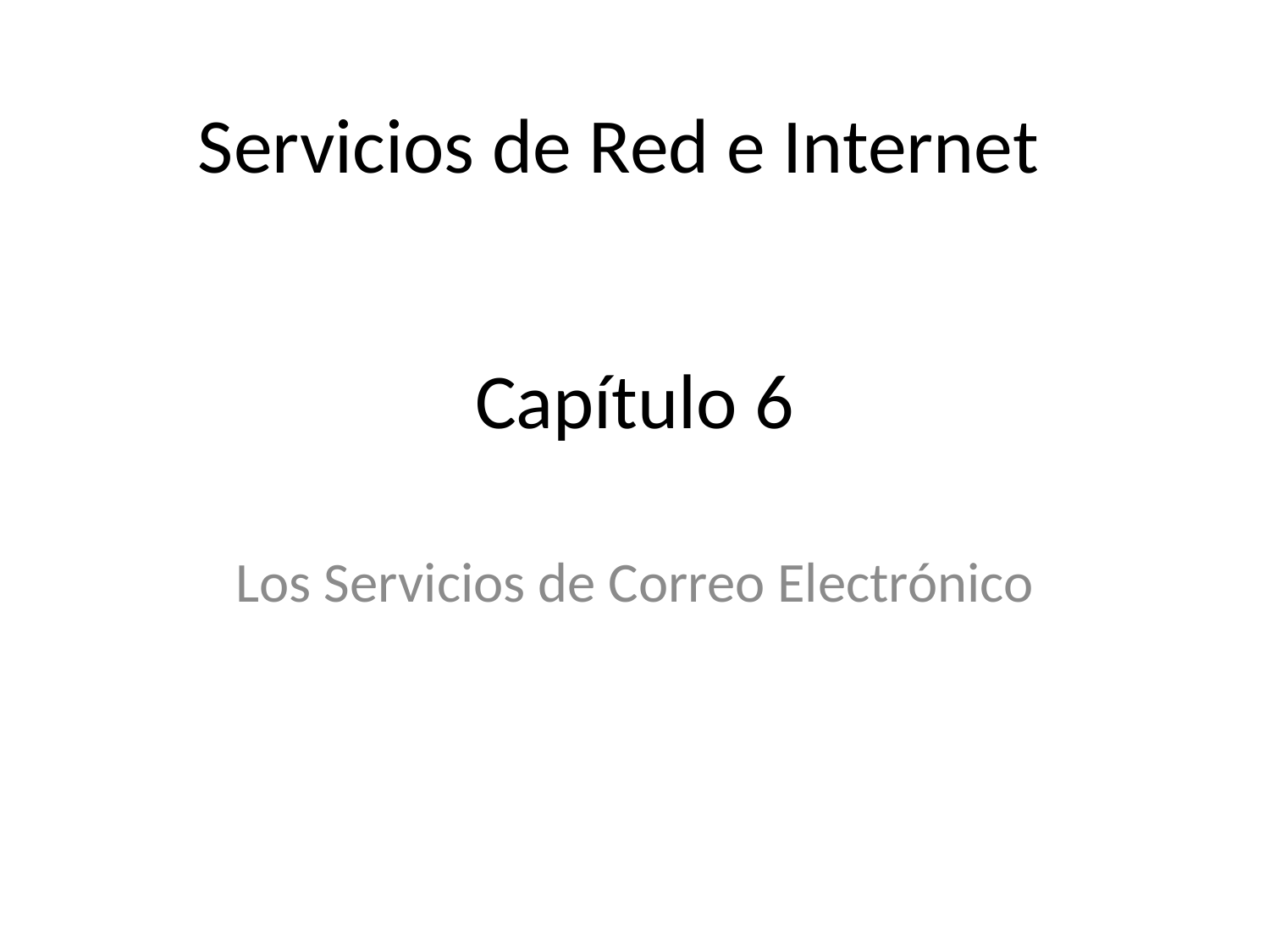

Servicios de Red e Internet
# Capítulo 6
Los Servicios de Correo Electrónico